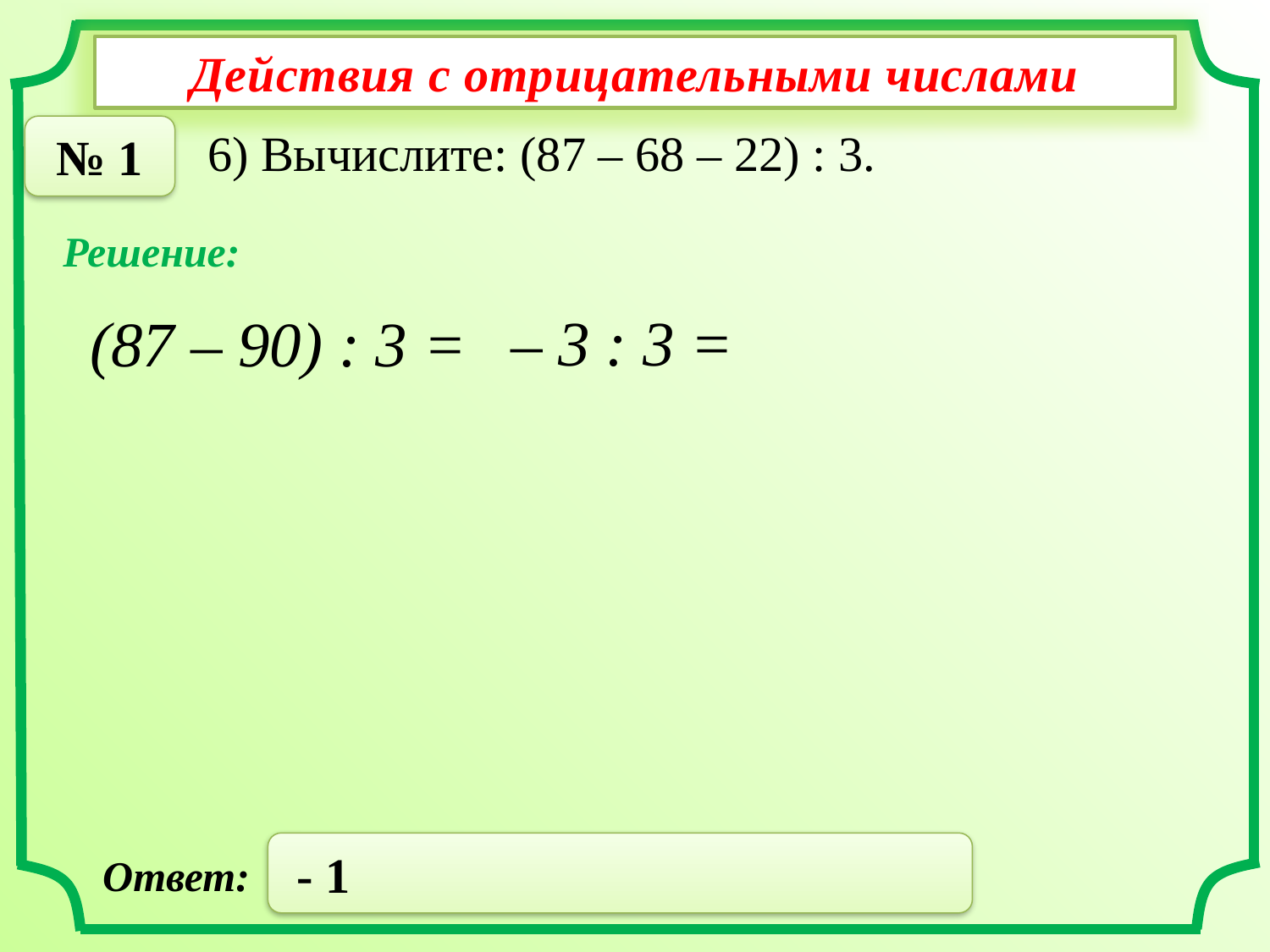

Действия с отрицательными числами
№ 1
6) Вычислите: (87 – 68 – 22) : 3.

Решение:
  – 3 : 3 =
 (87 – 90) : 3 =
 - 1
Ответ: